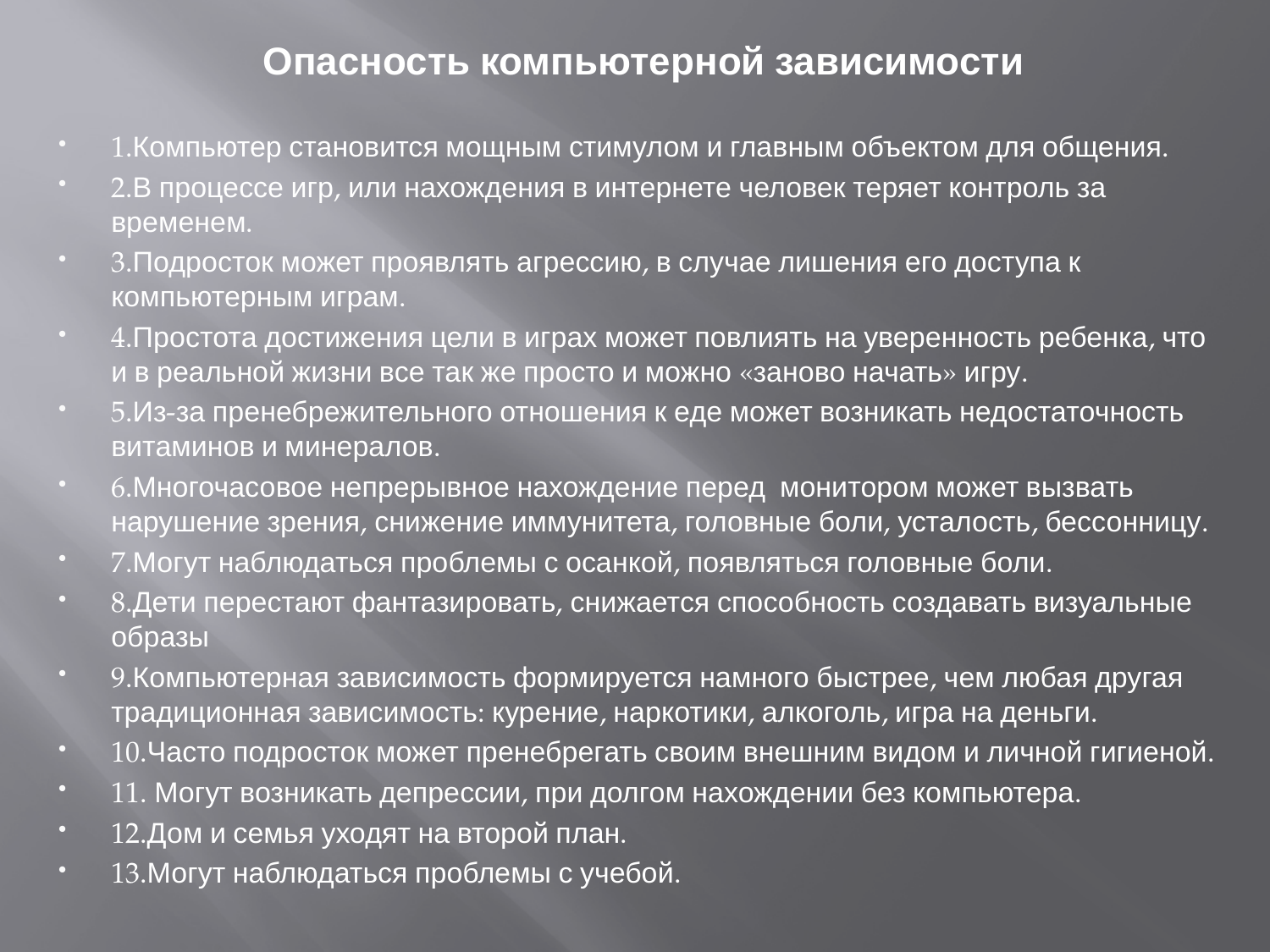

Опасность компьютерной зависимости

1.Компьютер становится мощным стимулом и главным объектом для общения.
2.В процессе игр, или нахождения в интернете человек теряет контроль за временем.
3.Подросток может проявлять агрессию, в случае лишения его доступа к компьютерным играм.
4.Простота достижения цели в играх может повлиять на уверенность ребенка, что и в реальной жизни все так же просто и можно «заново начать» игру.
5.Из-за пренебрежительного отношения к еде может возникать недостаточность витаминов и минералов.
6.Многочасовое непрерывное нахождение перед  монитором может вызвать нарушение зрения, снижение иммунитета, головные боли, усталость, бессонницу.
7.Могут наблюдаться проблемы с осанкой, появляться головные боли.
8.Дети перестают фантазировать, снижается способность создавать визуальные образы
9.Компьютерная зависимость формируется намного быстрее, чем любая другая традиционная зависимость: курение, наркотики, алкоголь, игра на деньги.
10.Часто подросток может пренебрегать своим внешним видом и личной гигиеной.
11. Могут возникать депрессии, при долгом нахождении без компьютера.
12.Дом и семья уходят на второй план.
13.Могут наблюдаться проблемы с учебой.